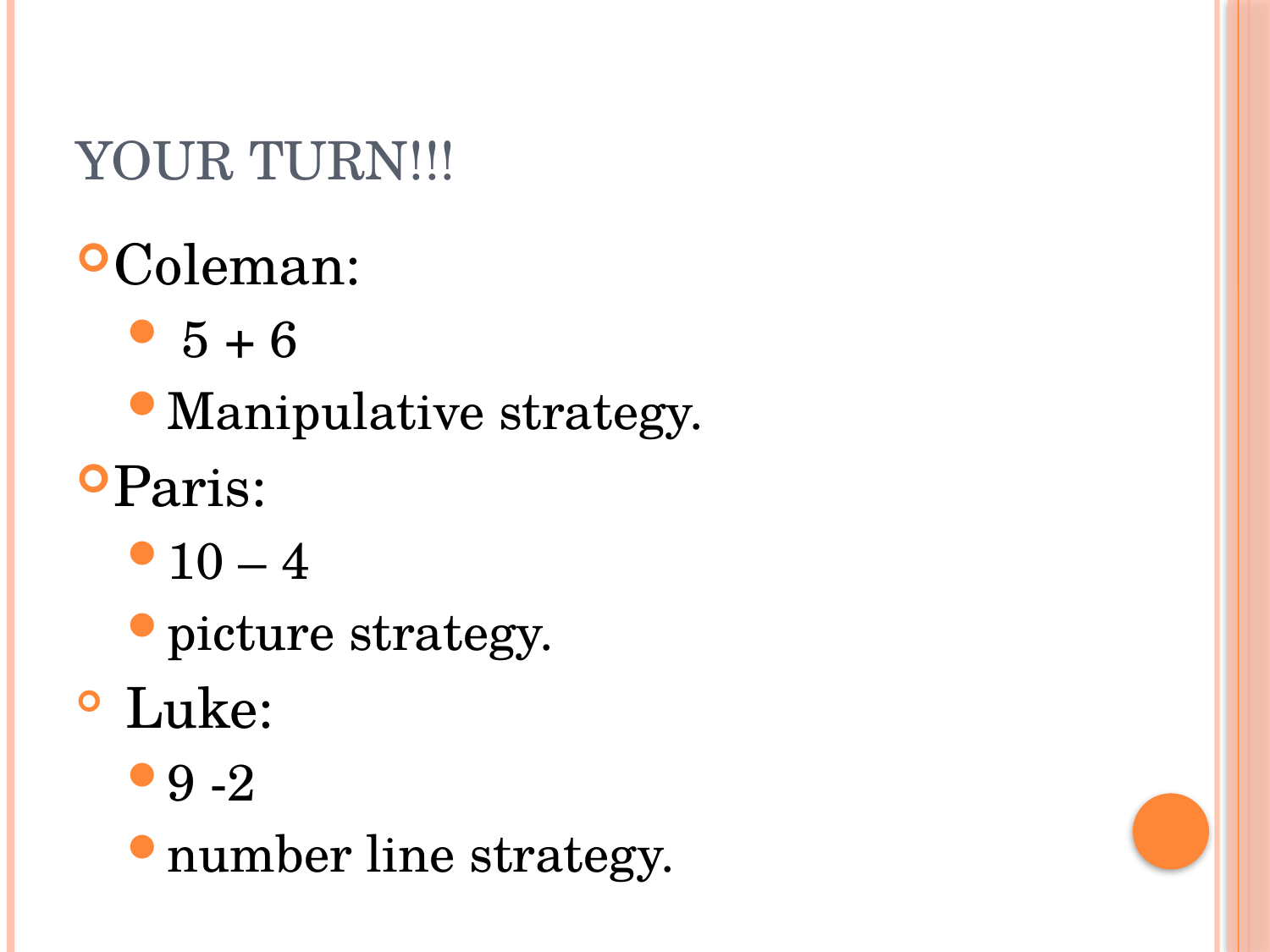

# Your Turn!!!
Coleman:
 5 + 6
Manipulative strategy.
Paris:
10 – 4
picture strategy.
 Luke:
9 -2
number line strategy.